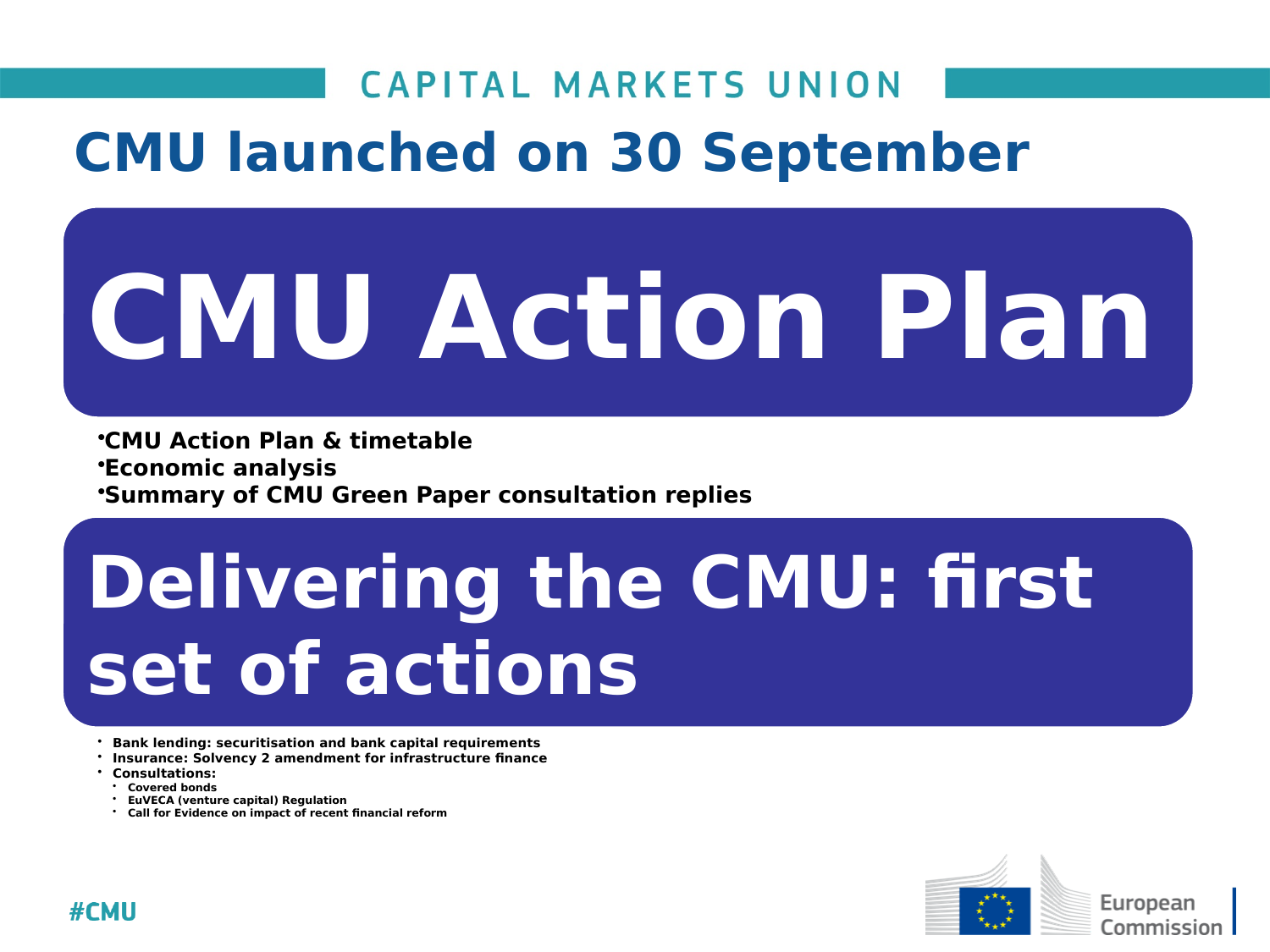

CMU launched on 30 September
CMU Action Plan
CMU Action Plan & timetable
Delivering the CMU: first set of actions
Call for Evidence on impact of recent financial reform
Bank lending: securitisation and bank capital requirements
Insurance: Solvency 2 amendment for infrastructure finance
Economic analysis
Summary of CMU Green Paper consultation replies
Consultations:
Covered bonds
EuVECA (venture capital) Regulation